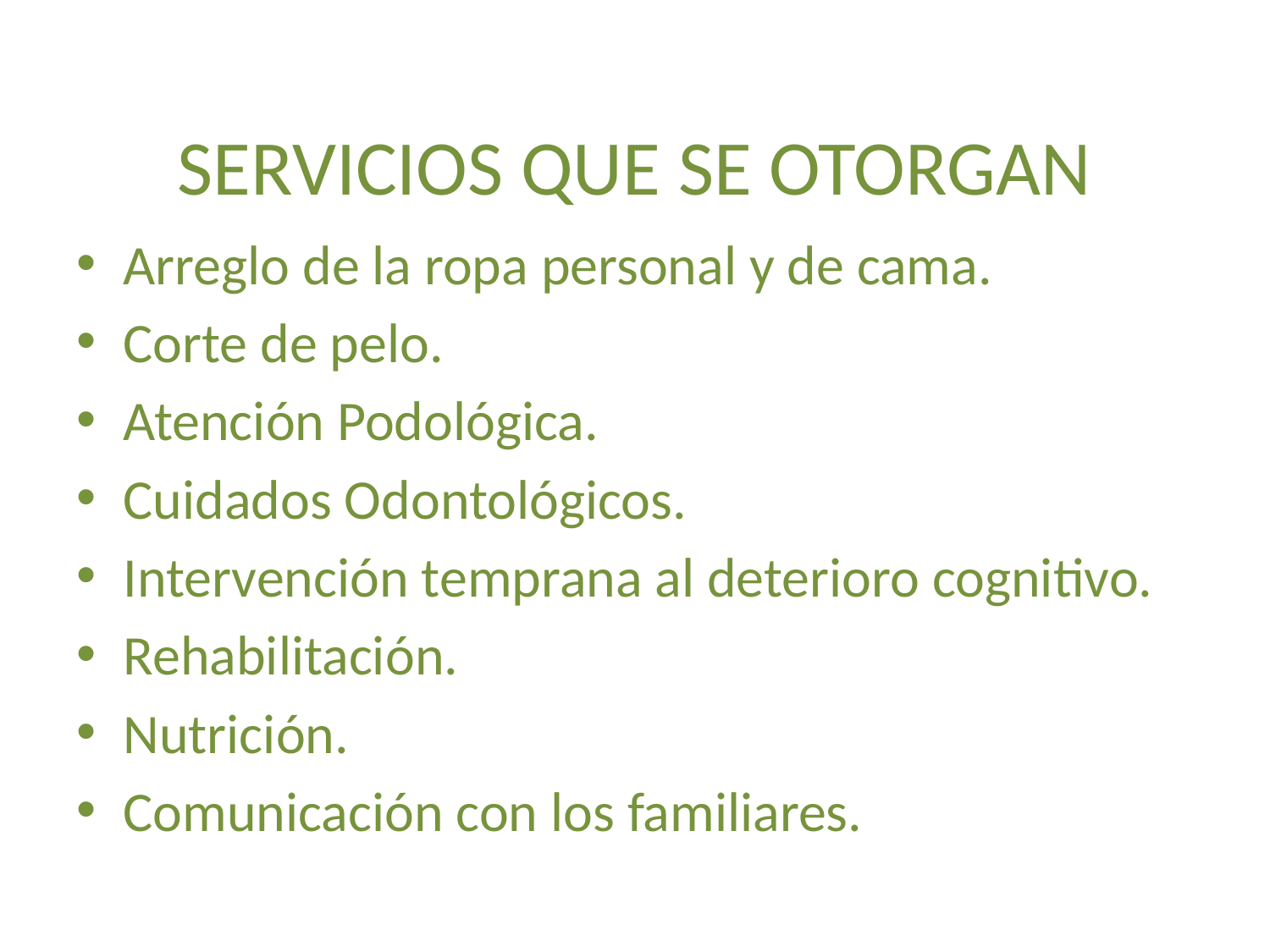

# SERVICIOS QUE SE OTORGAN
Arreglo de la ropa personal y de cama.
Corte de pelo.
Atención Podológica.
Cuidados Odontológicos.
Intervención temprana al deterioro cognitivo.
Rehabilitación.
Nutrición.
Comunicación con los familiares.